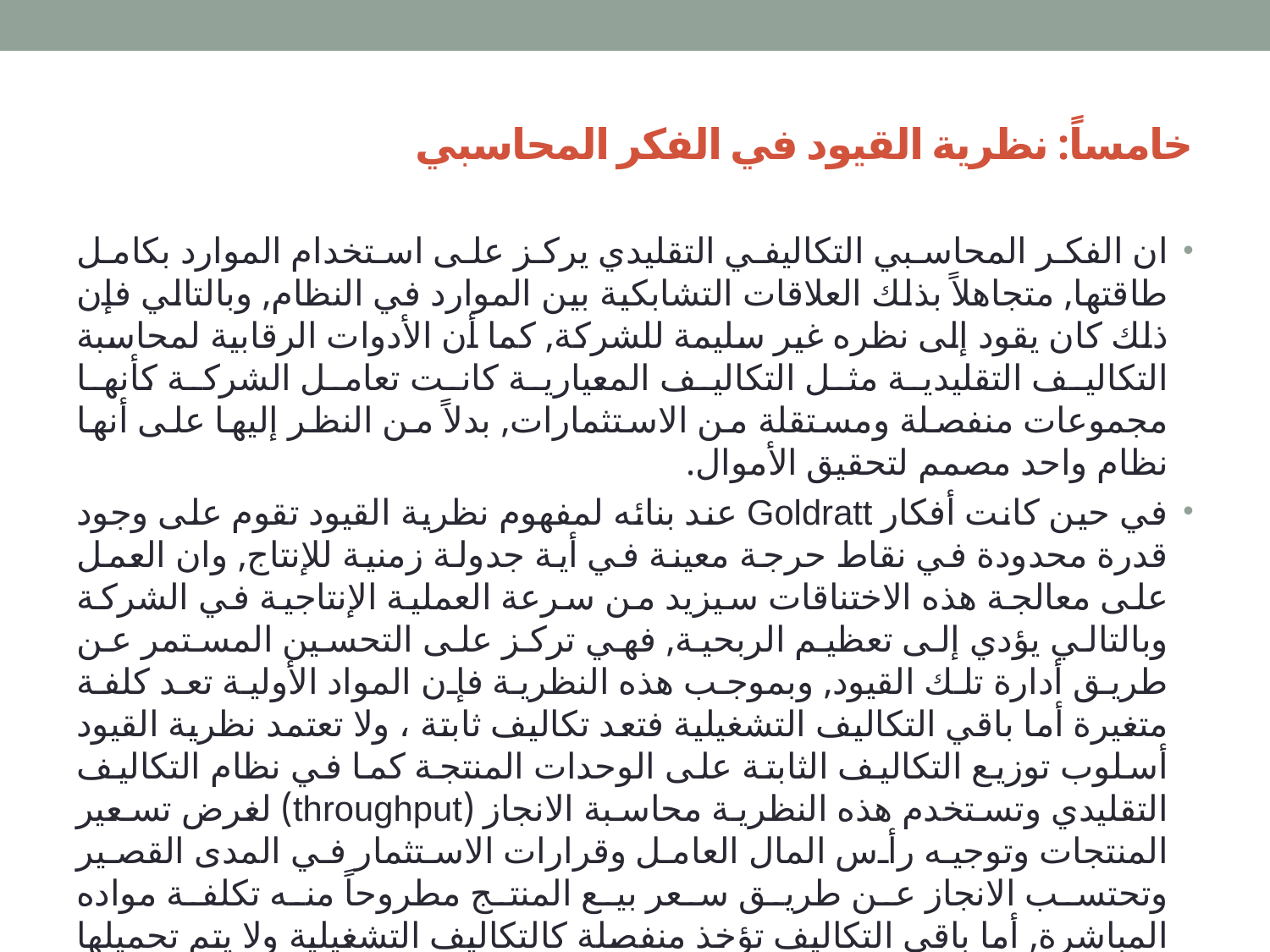

# خامساً: نظرية القيود في الفكر المحاسبي
ان الفكر المحاسبي التكاليفي التقليدي يركز على استخدام الموارد بكامل طاقتها, متجاهلاً بذلك العلاقات التشابكية بين الموارد في النظام, وبالتالي فإن ذلك كان يقود إلى نظره غير سليمة للشركة, كما أن الأدوات الرقابية لمحاسبة التكاليف التقليدية مثل التكاليف المعيارية كانت تعامل الشركة كأنها مجموعات منفصلة ومستقلة من الاستثمارات, بدلاً من النظر إليها على أنها نظام واحد مصمم لتحقيق الأموال.
في حين كانت أفكار Goldratt عند بنائه لمفهوم نظرية القيود تقوم على وجود قدرة محدودة في نقاط حرجة معينة في أية جدولة زمنية للإنتاج, وان العمل على معالجة هذه الاختناقات سيزيد من سرعة العملية الإنتاجية في الشركة وبالتالي يؤدي إلى تعظيم الربحية, فهي تركز على التحسين المستمر عن طريق أدارة تلك القيود, وبموجب هذه النظرية فإن المواد الأولية تعد كلفة متغيرة أما باقي التكاليف التشغيلية فتعد تكاليف ثابتة ، ولا تعتمد نظرية القيود أسلوب توزيع التكاليف الثابتة على الوحدات المنتجة كما في نظام التكاليف التقليدي وتستخدم هذه النظرية محاسبة الانجاز (throughput) لغرض تسعير المنتجات وتوجيه رأس المال العامل وقرارات الاستثمار في المدى القصير وتحتسب الانجاز عن طريق سعر بيع المنتج مطروحاً منه تكلفة مواده المباشرة, أما باقي التكاليف تؤخذ منفصلة كالتكاليف التشغيلية ولا يتم تحميلها على المنتج.
(Freeman and Technical Information Service, 2007, 1-10)